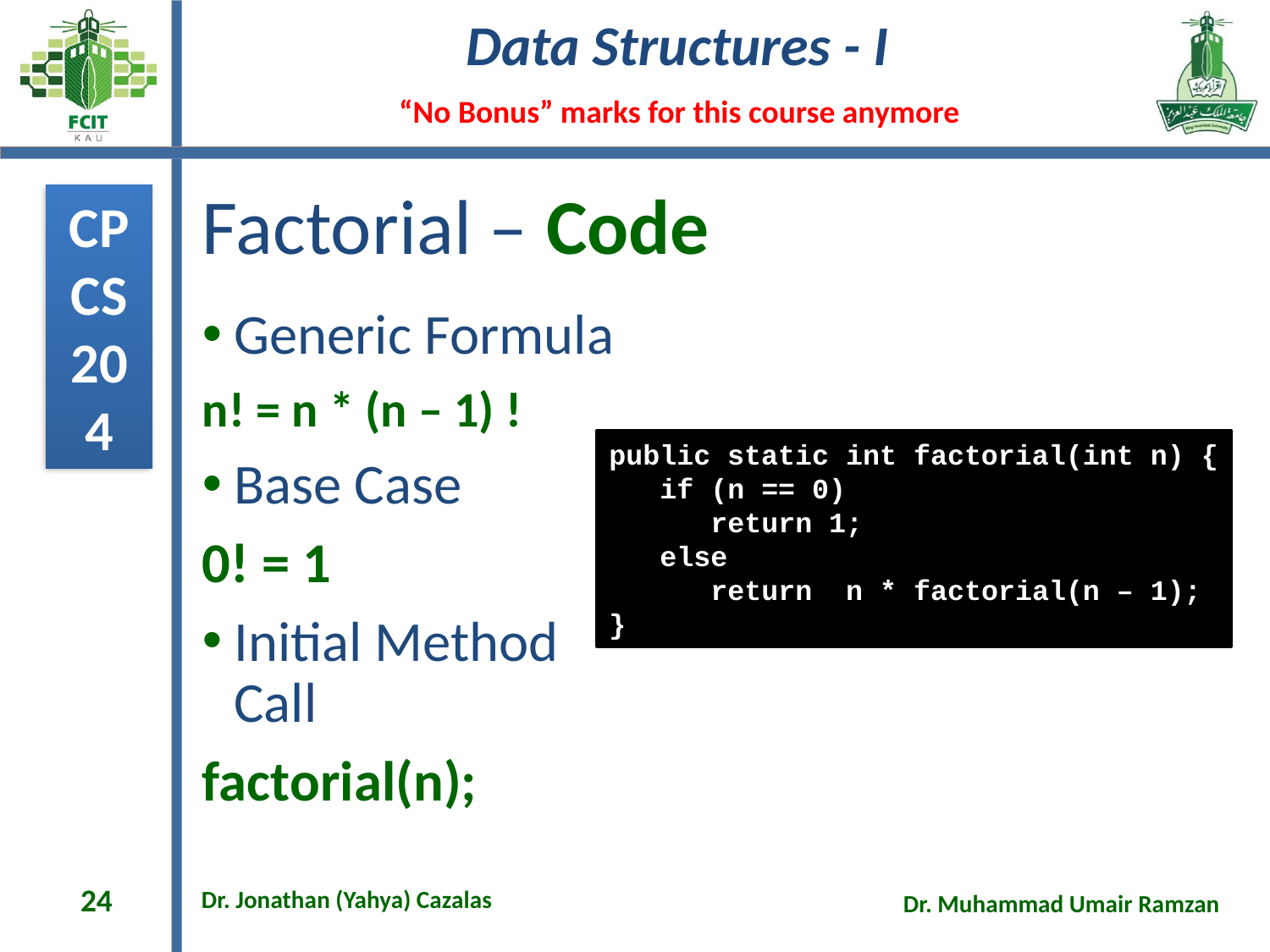

# Factorial – Code
Generic Formula
n! = n * (n – 1) !
Base Case
0! = 1
Initial Method Call
factorial(n);
public static int factorial(int n) {
   if (n == 0)
      return 1;
   else
      return  n * factorial(n – 1);
}
24